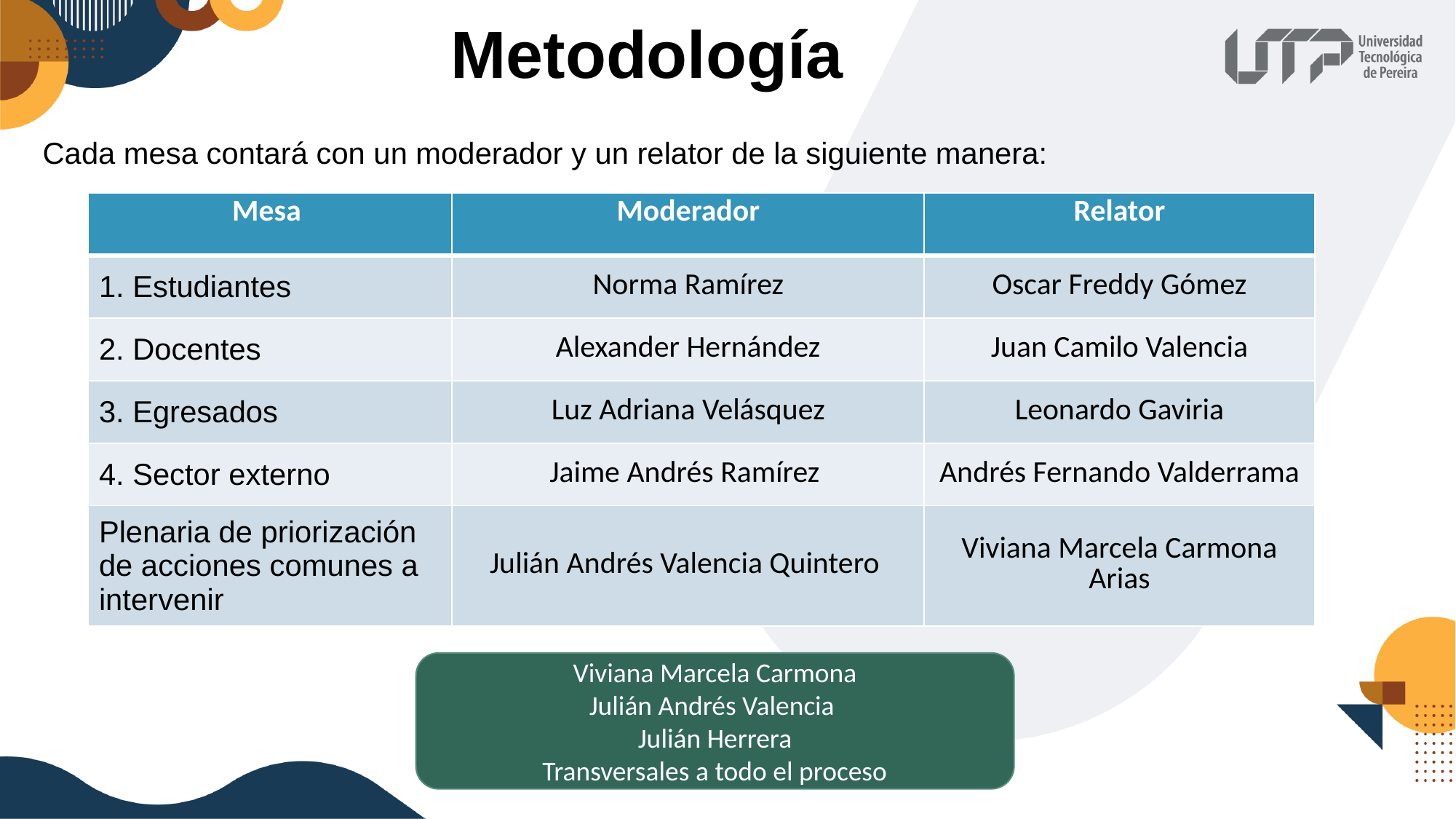

Metodología
Cada mesa contará con un moderador y un relator de la siguiente manera:
| Mesa | Moderador | Relator |
| --- | --- | --- |
| 1. Estudiantes | Norma Ramírez | Oscar Freddy Gómez |
| 2. Docentes | Alexander Hernández | Juan Camilo Valencia |
| 3. Egresados | Luz Adriana Velásquez | Leonardo Gaviria |
| 4. Sector externo | Jaime Andrés Ramírez | Andrés Fernando Valderrama |
| Plenaria de priorización de acciones comunes a intervenir | Julián Andrés Valencia Quintero | Viviana Marcela Carmona Arias |
Viviana Marcela Carmona
Julián Andrés Valencia
Julián Herrera
Transversales a todo el proceso